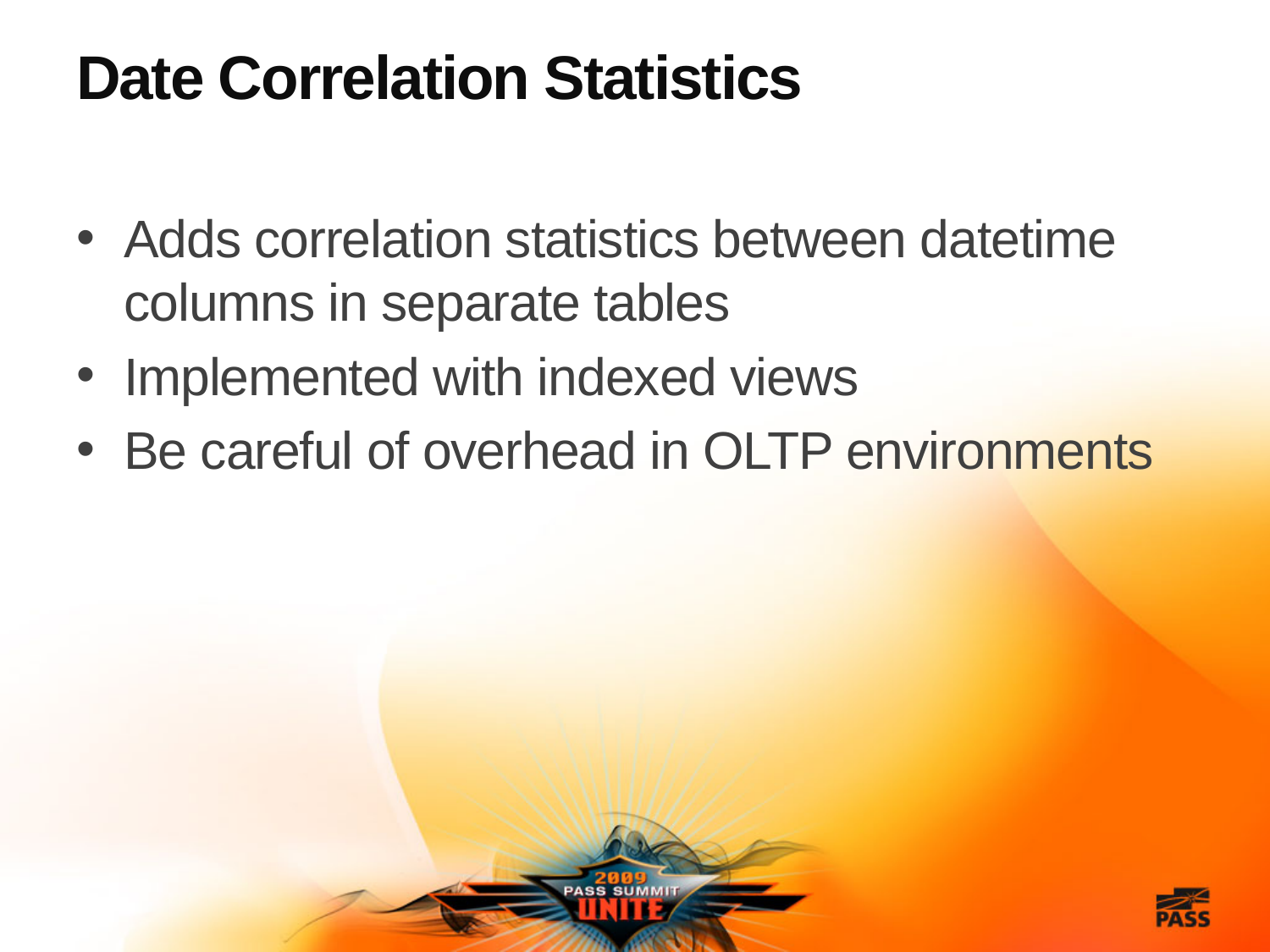

# Date Correlation Statistics
Adds correlation statistics between datetime columns in separate tables
Implemented with indexed views
Be careful of overhead in OLTP environments